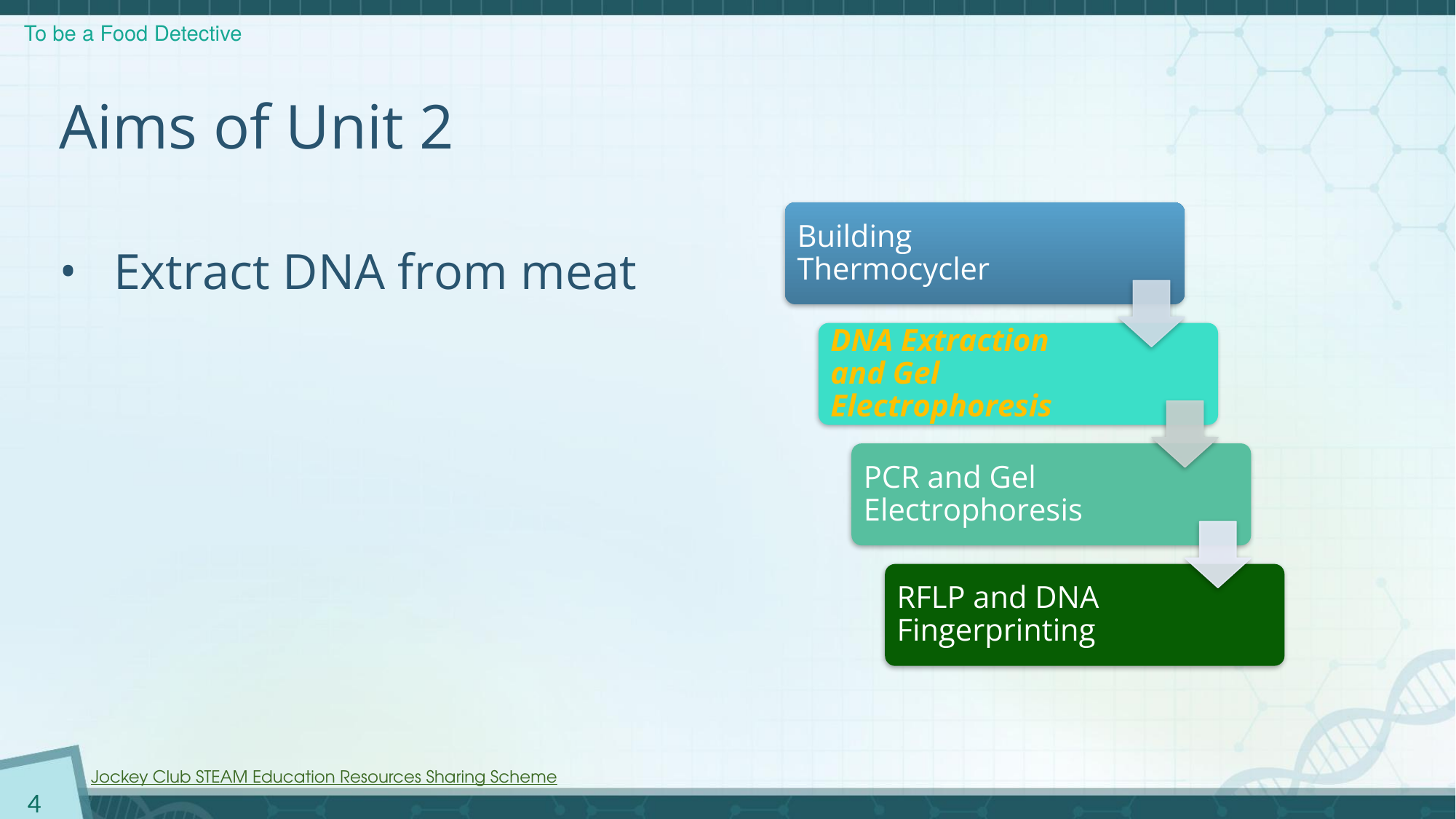

# Aims of Unit 2

Building Thermocycler

DNA Extraction and Gel Electrophoresis

PCR and Gel Electrophoresis

RFLP and DNA Fingerprinting
Extract DNA from meat

4